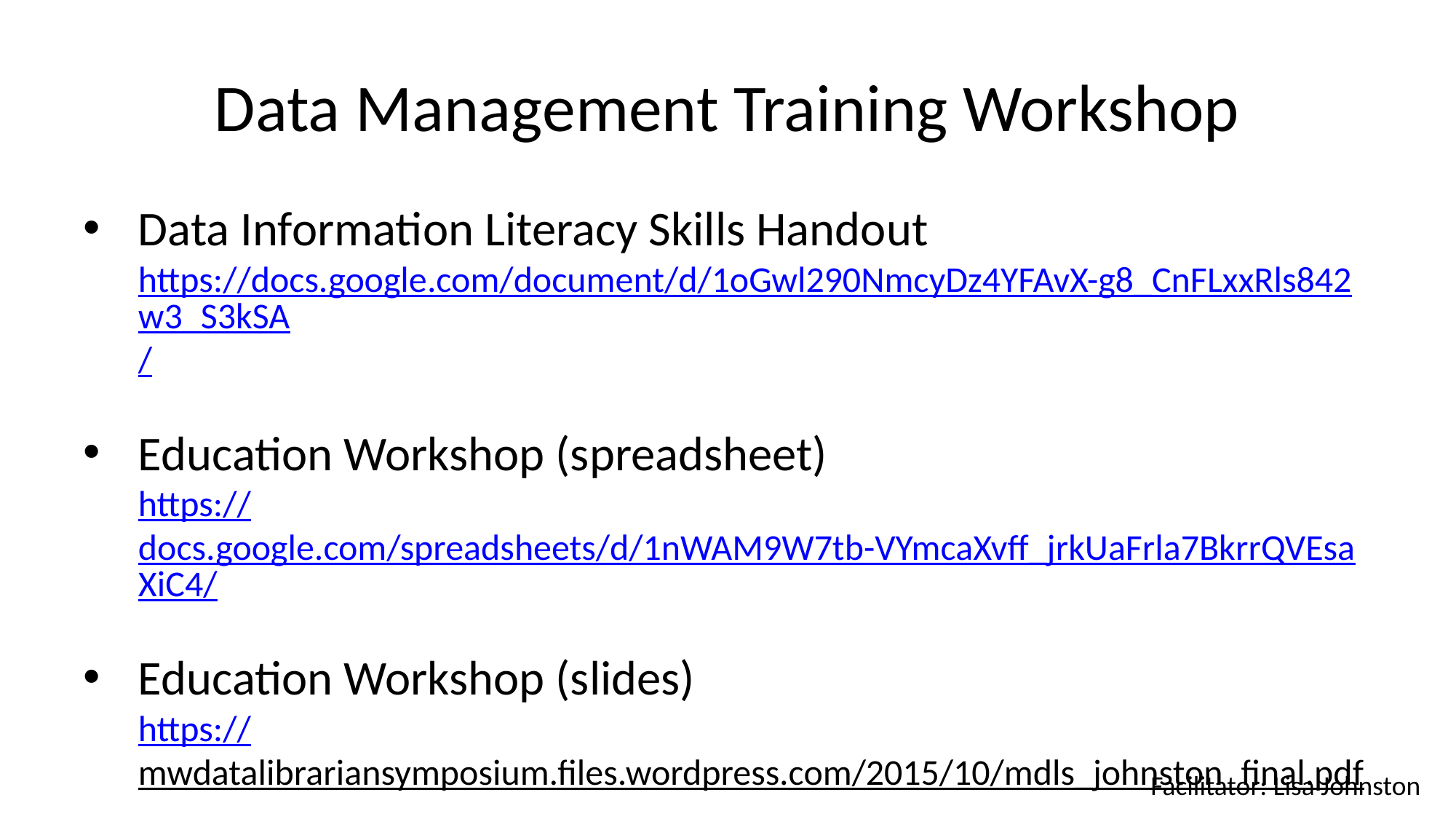

# Data Management Training Workshop
Data Information Literacy Skills Handout
https://docs.google.com/document/d/1oGwl290NmcyDz4YFAvX-g8_CnFLxxRls842w3_S3kSA/
Education Workshop (spreadsheet)
https://docs.google.com/spreadsheets/d/1nWAM9W7tb-VYmcaXvff_jrkUaFrla7BkrrQVEsaXiC4/
Education Workshop (slides)
https://mwdatalibrariansymposium.files.wordpress.com/2015/10/mdls_johnston_final.pdf
Facilitator: Lisa Johnston